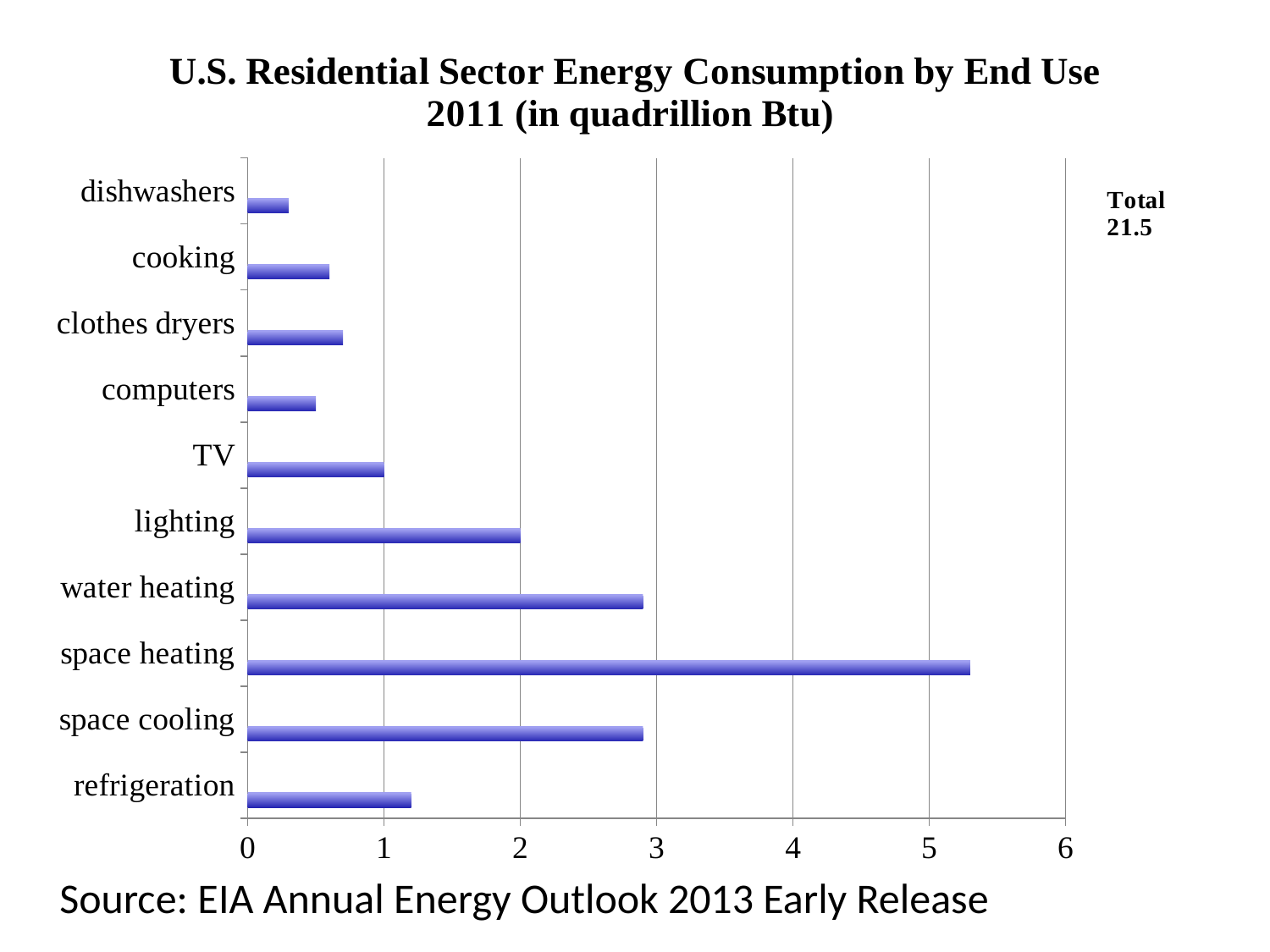

### Chart: U.S. Residential Sector Energy Consumption by End Use 2011 (in quadrillion Btu)

| Category | Series 1 | Column1 | Column2 |
|---|---|---|---|
| refrigeration | 1.2 | None | None |
| space cooling | 2.9 | None | None |
| space heating | 5.3 | None | None |
| water heating | 2.9 | None | None |
| lighting | 2.0 | None | None |
| TV | 1.0 | None | None |
| computers | 0.5 | None | None |
| clothes dryers | 0.7 | None | None |
| cooking | 0.6 | None | None |
| dishwashers | 0.3 | None | None |
Source: EIA Annual Energy Outlook 2013 Early Release